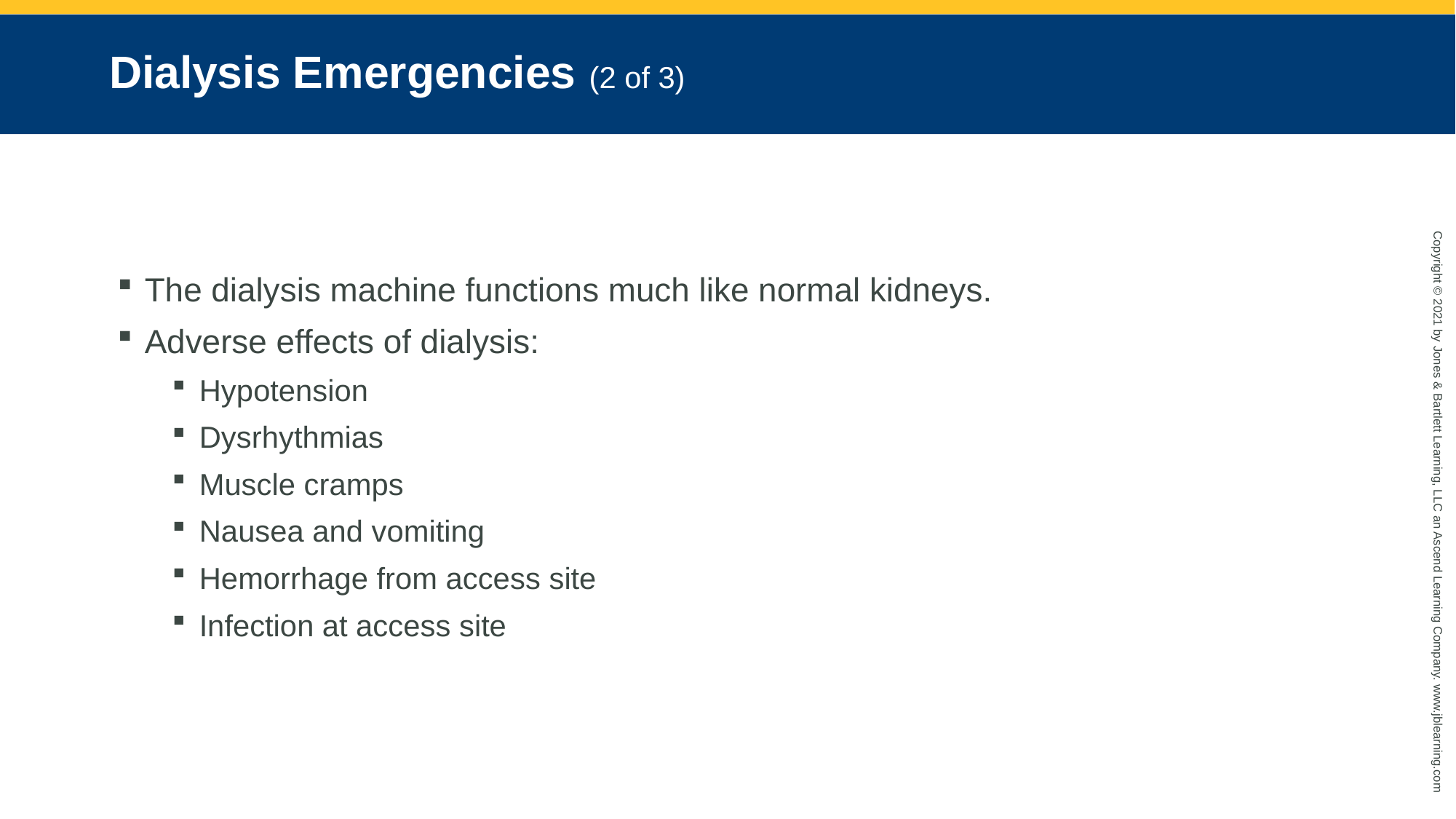

# Dialysis Emergencies (2 of 3)
The dialysis machine functions much like normal kidneys.
Adverse effects of dialysis:
Hypotension
Dysrhythmias
Muscle cramps
Nausea and vomiting
Hemorrhage from access site
Infection at access site